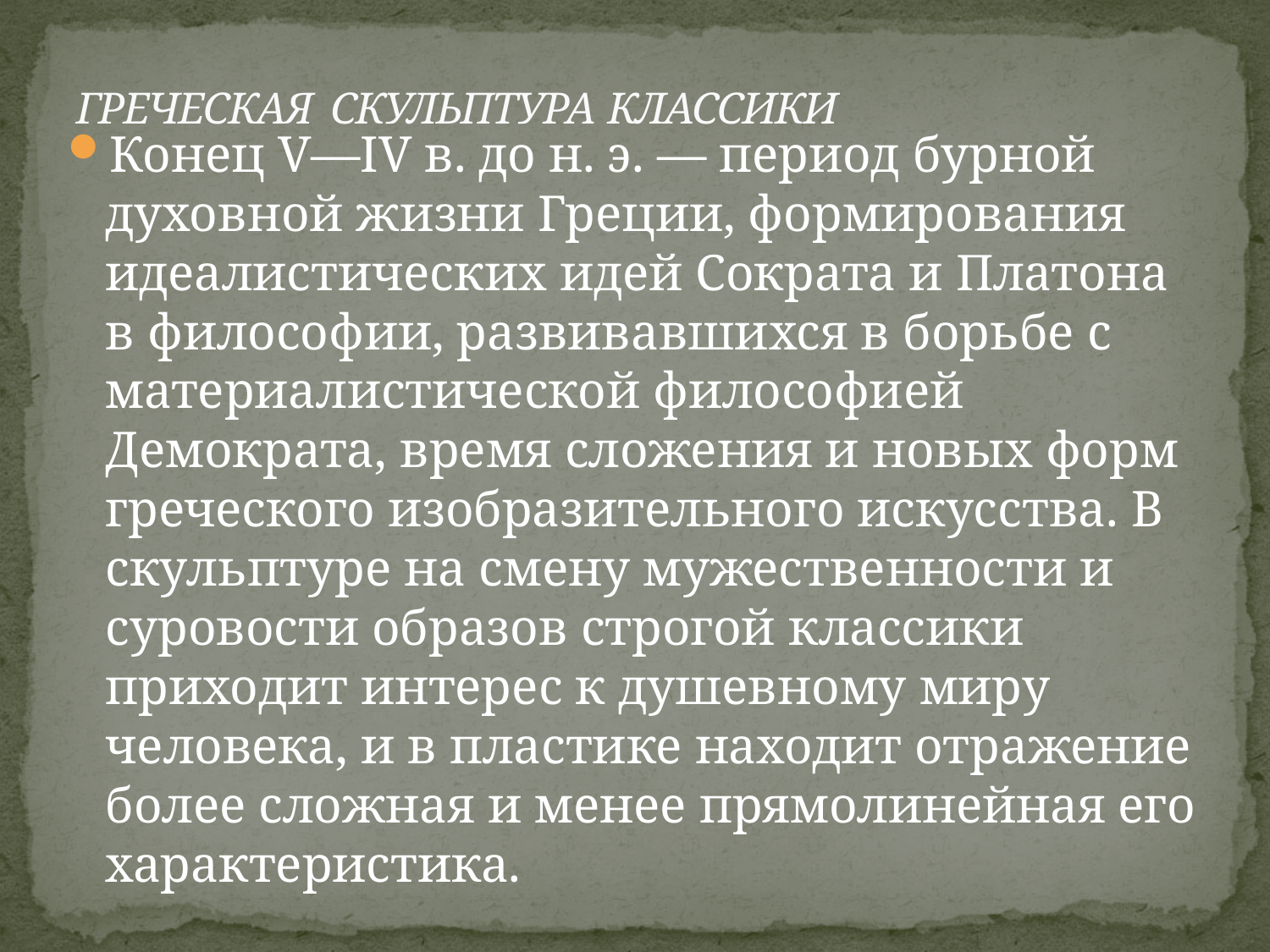

# ГРЕЧЕСКАЯ  СКУЛЬПТУРА КЛАССИКИ
Конец V—IV в. до н. э. — период бурной духовной жизни Греции, формирования идеалистических идей Сократа и Платона в философии, развивавшихся в борьбе с материалистической философией Демократа, время сложения и новых форм греческого изобразительного искусства. В скульптуре на смену мужественности и суровости образов строгой классики приходит интерес к душевному миру человека, и в пластике находит отражение более сложная и менее прямолинейная его характеристика.